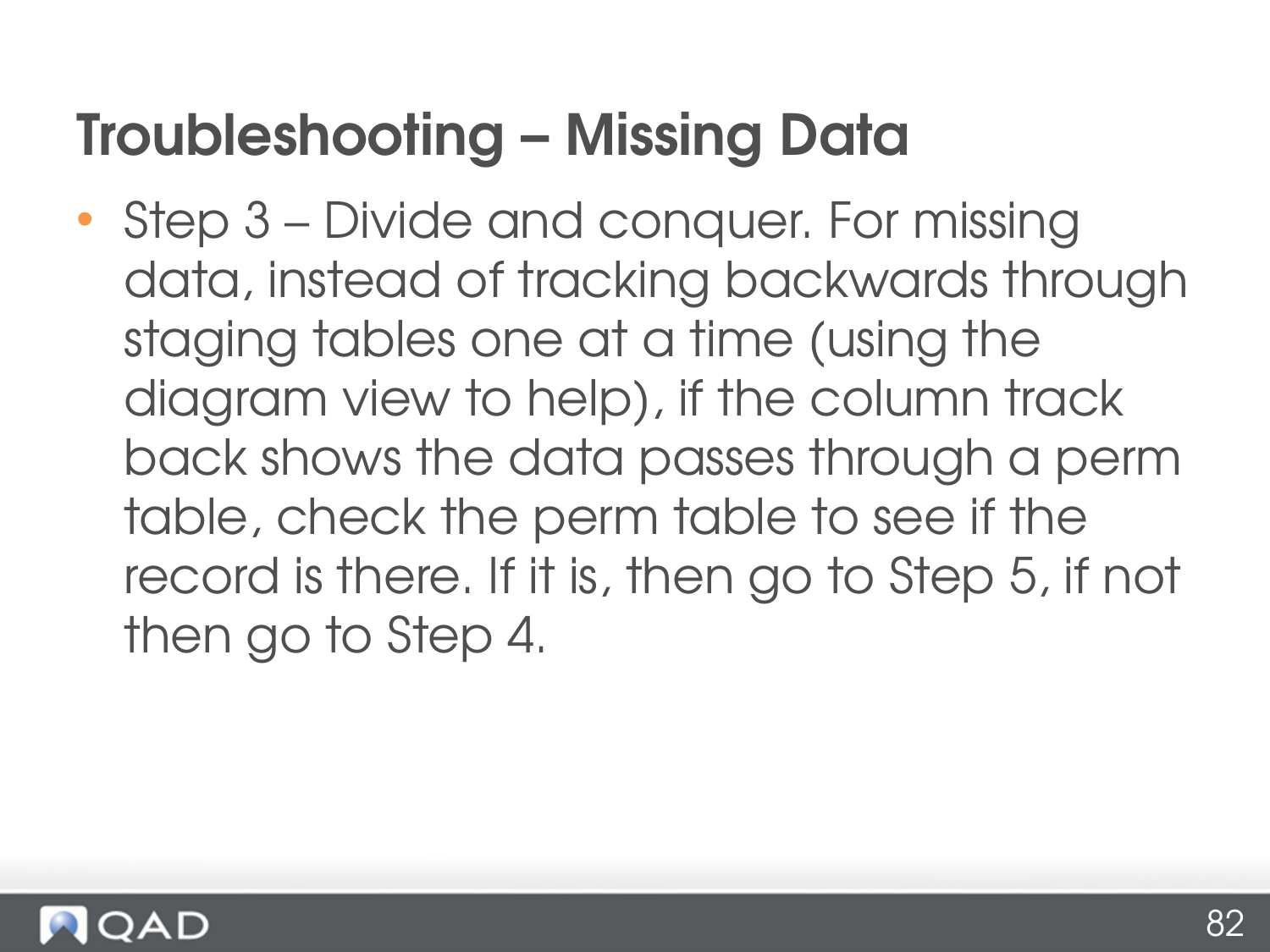

Troubleshooting – Missing Data
Step 3 – Divide and conquer. For missing data, instead of tracking backwards through staging tables one at a time (using the diagram view to help), if the column track back shows the data passes through a perm table, check the perm table to see if the record is there. If it is, then go to Step 5, if not then go to Step 4.
82